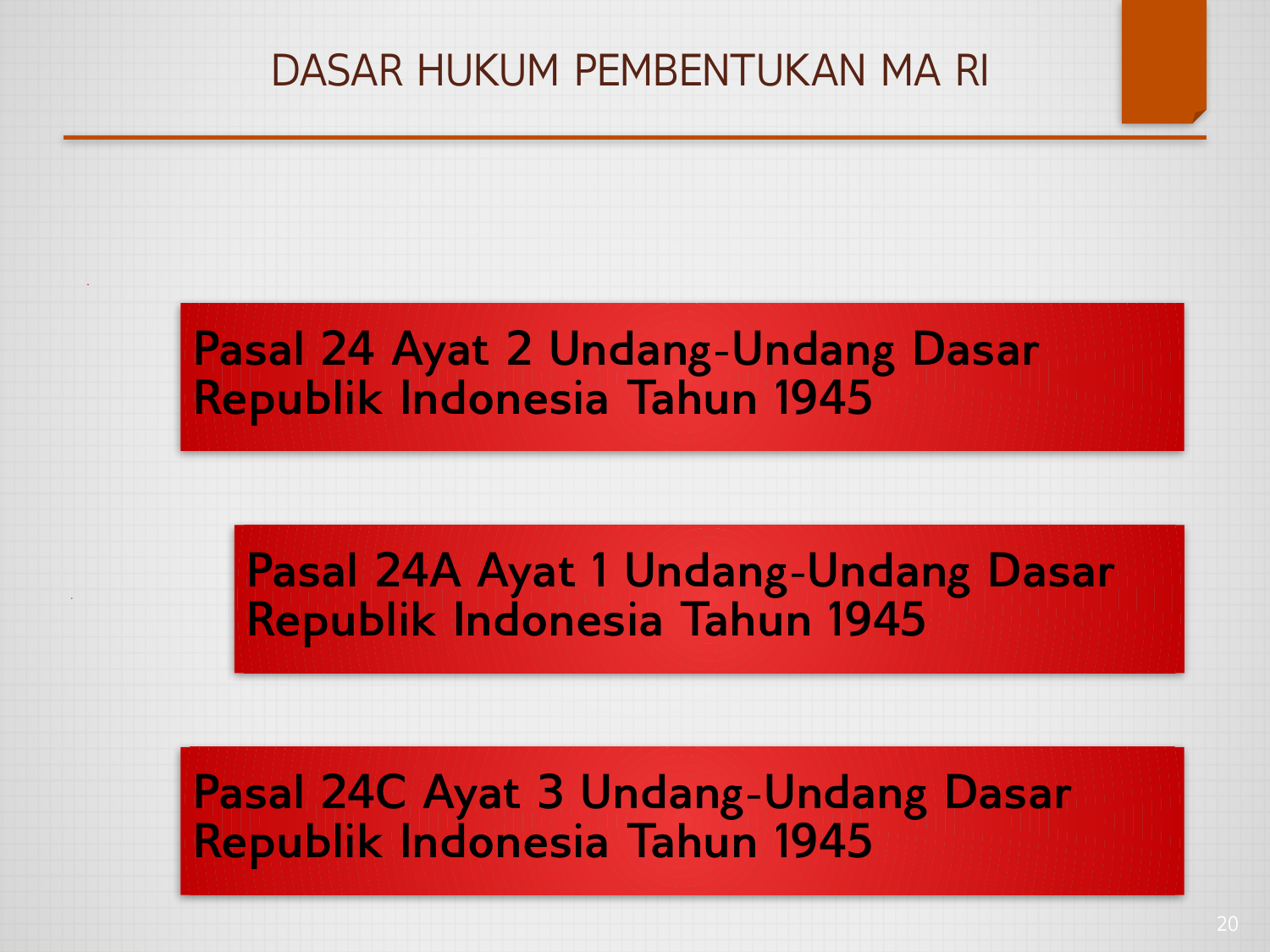

# DASAR HUKUM PEMBENTUKAN MA RI
Pasal 24C Ayat 3 Undang-Undang Dasar Republik Indonesia Tahun 1945
Pasal 24A Ayat 1 Undang-Undang Dasar Republik Indonesia Tahun 1945
Pasal 24 Ayat 2 Undang-Undang Dasar  Republik Indonesia Tahun 1945
20